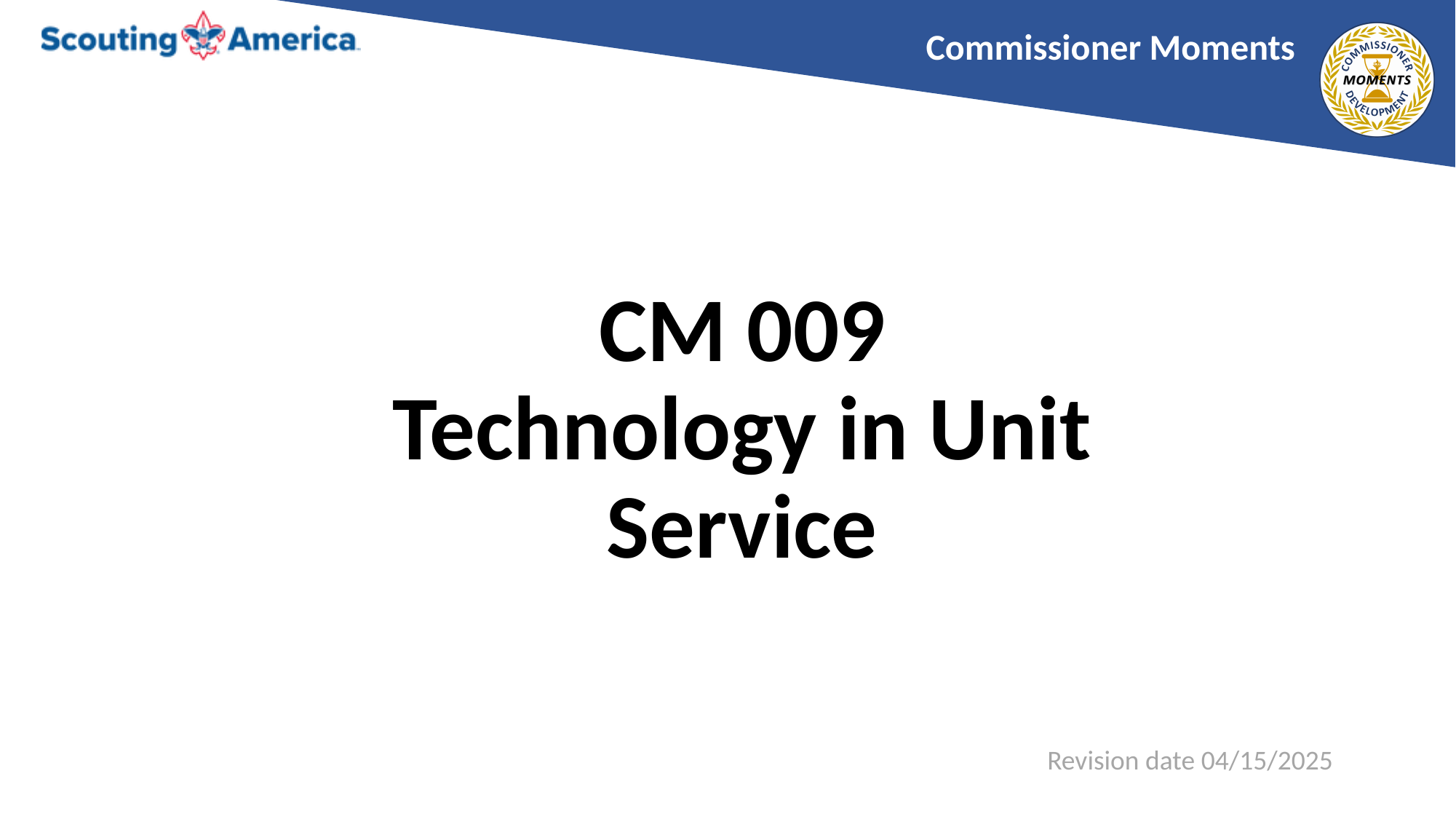

# CM 009 Technology in Unit Service
Revision date 04/15/2025